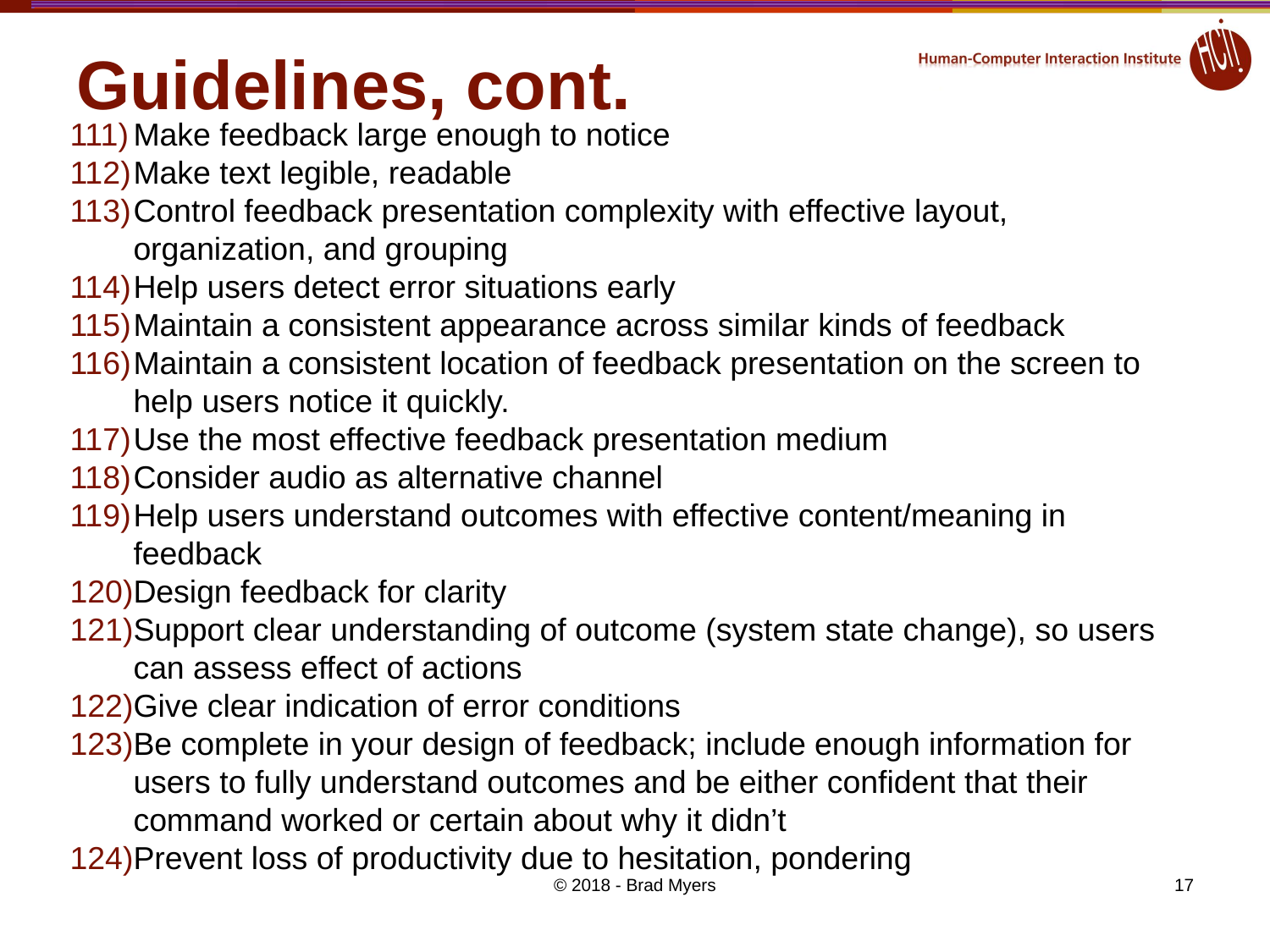

# Guidelines, cont.
Make feedback large enough to notice
Make text legible, readable
Control feedback presentation complexity with effective layout, organization, and grouping
Help users detect error situations early
Maintain a consistent appearance across similar kinds of feedback
Maintain a consistent location of feedback presentation on the screen to help users notice it quickly.
Use the most effective feedback presentation medium
Consider audio as alternative channel
Help users understand outcomes with effective content/meaning in feedback
Design feedback for clarity
Support clear understanding of outcome (system state change), so users can assess effect of actions
Give clear indication of error conditions
Be complete in your design of feedback; include enough information for users to fully understand outcomes and be either confident that their command worked or certain about why it didn’t
Prevent loss of productivity due to hesitation, pondering

© 2018 - Brad Myers
17